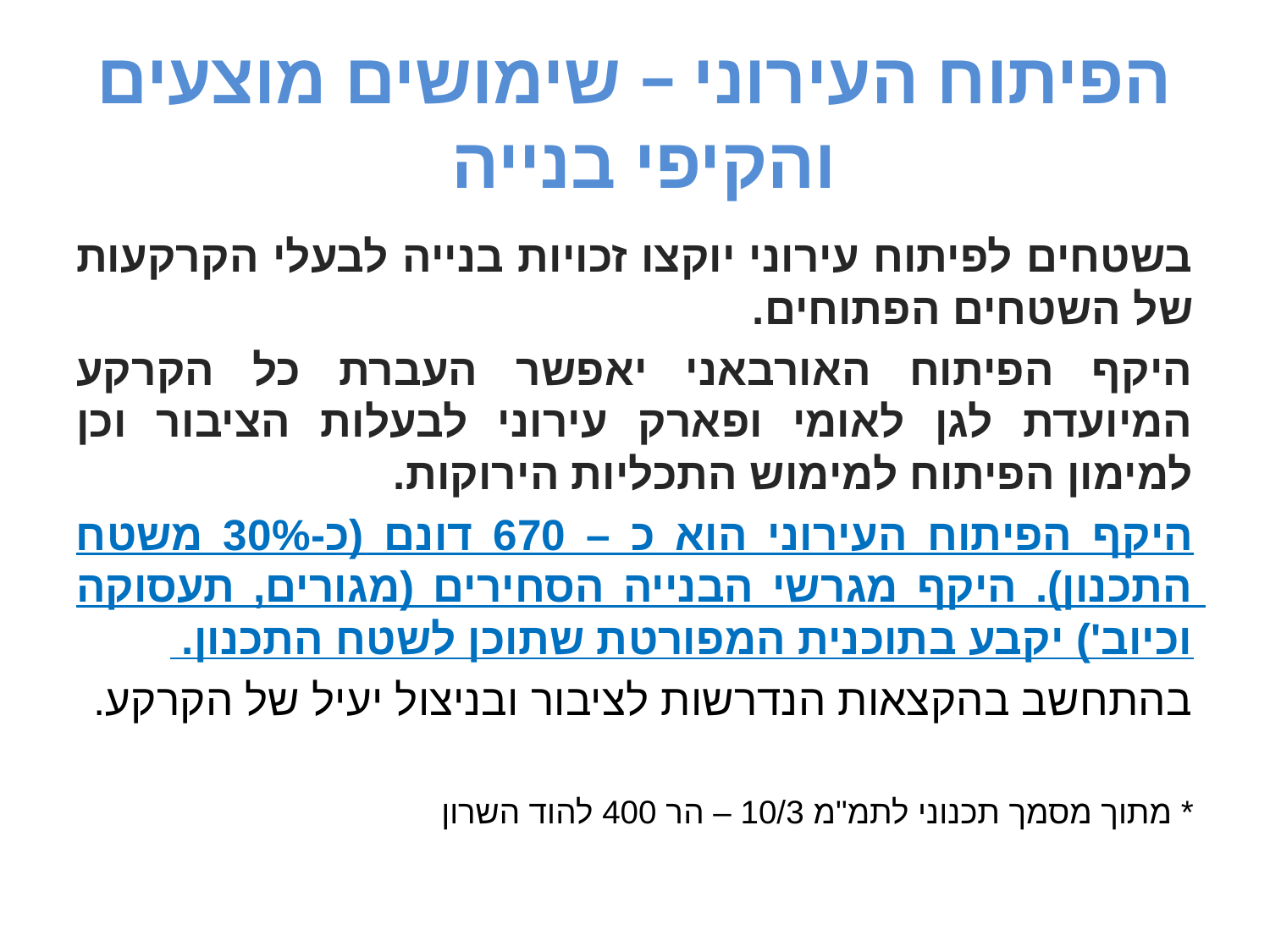

# הפיתוח העירוני – שימושים מוצעים והקיפי בנייה
בשטחים לפיתוח עירוני יוקצו זכויות בנייה לבעלי הקרקעות של השטחים הפתוחים.
היקף הפיתוח האורבאני יאפשר העברת כל הקרקע המיועדת לגן לאומי ופארק עירוני לבעלות הציבור וכן למימון הפיתוח למימוש התכליות הירוקות.
היקף הפיתוח העירוני הוא כ – 670 דונם (כ-30% משטח התכנון). היקף מגרשי הבנייה הסחירים (מגורים, תעסוקה וכיוב') יקבע בתוכנית המפורטת שתוכן לשטח התכנון.
בהתחשב בהקצאות הנדרשות לציבור ובניצול יעיל של הקרקע.

* מתוך מסמך תכנוני לתמ"מ 10/3 – הר 400 להוד השרון